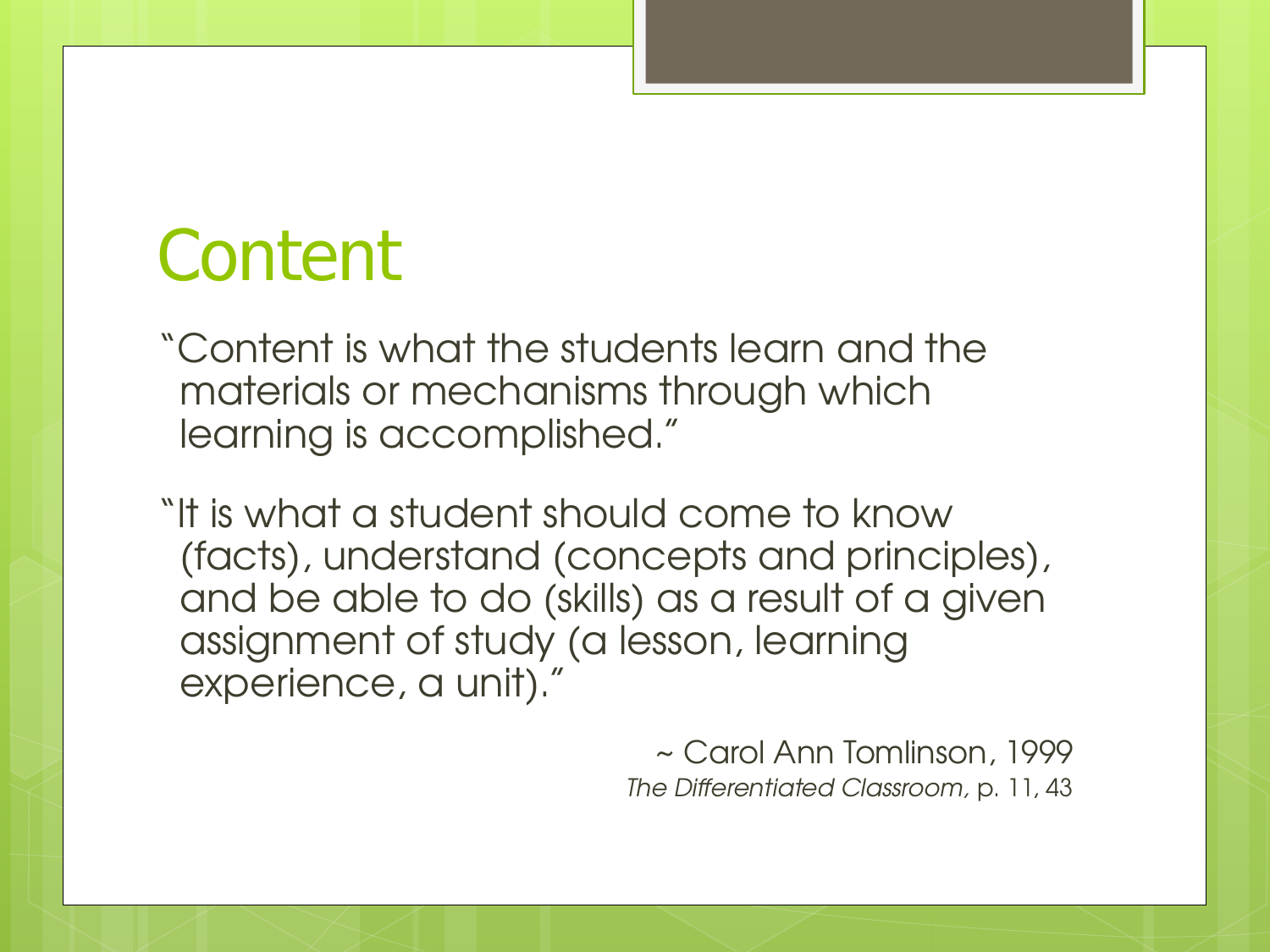

# Content
“Content is what the students learn and the materials or mechanisms through which learning is accomplished.”

“It is what a student should come to know (facts), understand (concepts and principles), and be able to do (skills) as a result of a given assignment of study (a lesson, learning experience, a unit).”

~ Carol Ann Tomlinson, 1999
The Differentiated Classroom, p. 11, 43